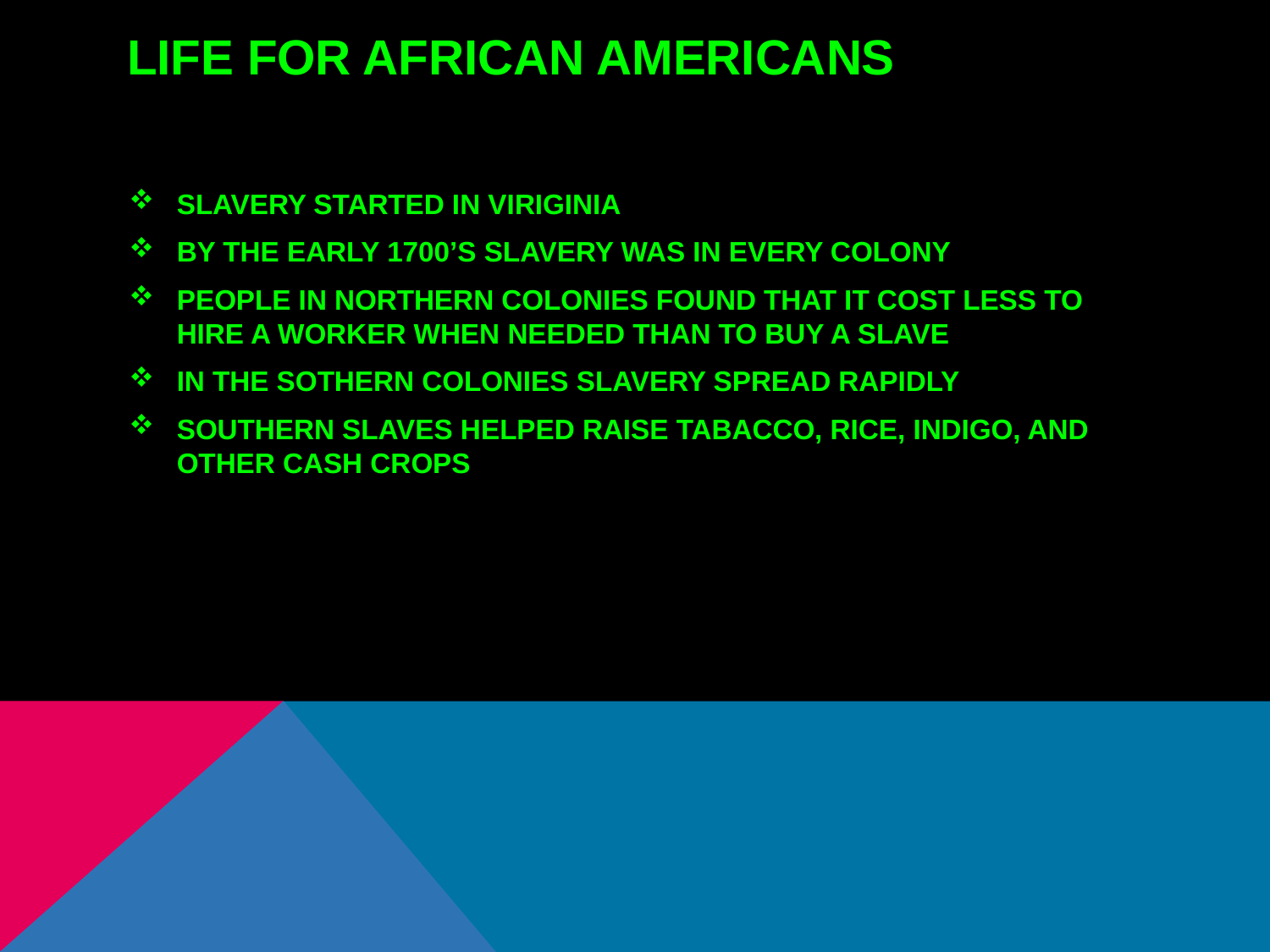

# LIFE FOR AFRICAN AMERICANS
SLAVERY STARTED IN VIRIGINIA
BY THE EARLY 1700’S SLAVERY WAS IN EVERY COLONY
PEOPLE IN NORTHERN COLONIES FOUND THAT IT COST LESS TO HIRE A WORKER WHEN NEEDED THAN TO BUY A SLAVE
IN THE SOTHERN COLONIES SLAVERY SPREAD RAPIDLY
SOUTHERN SLAVES HELPED RAISE TABACCO, RICE, INDIGO, AND OTHER CASH CROPS